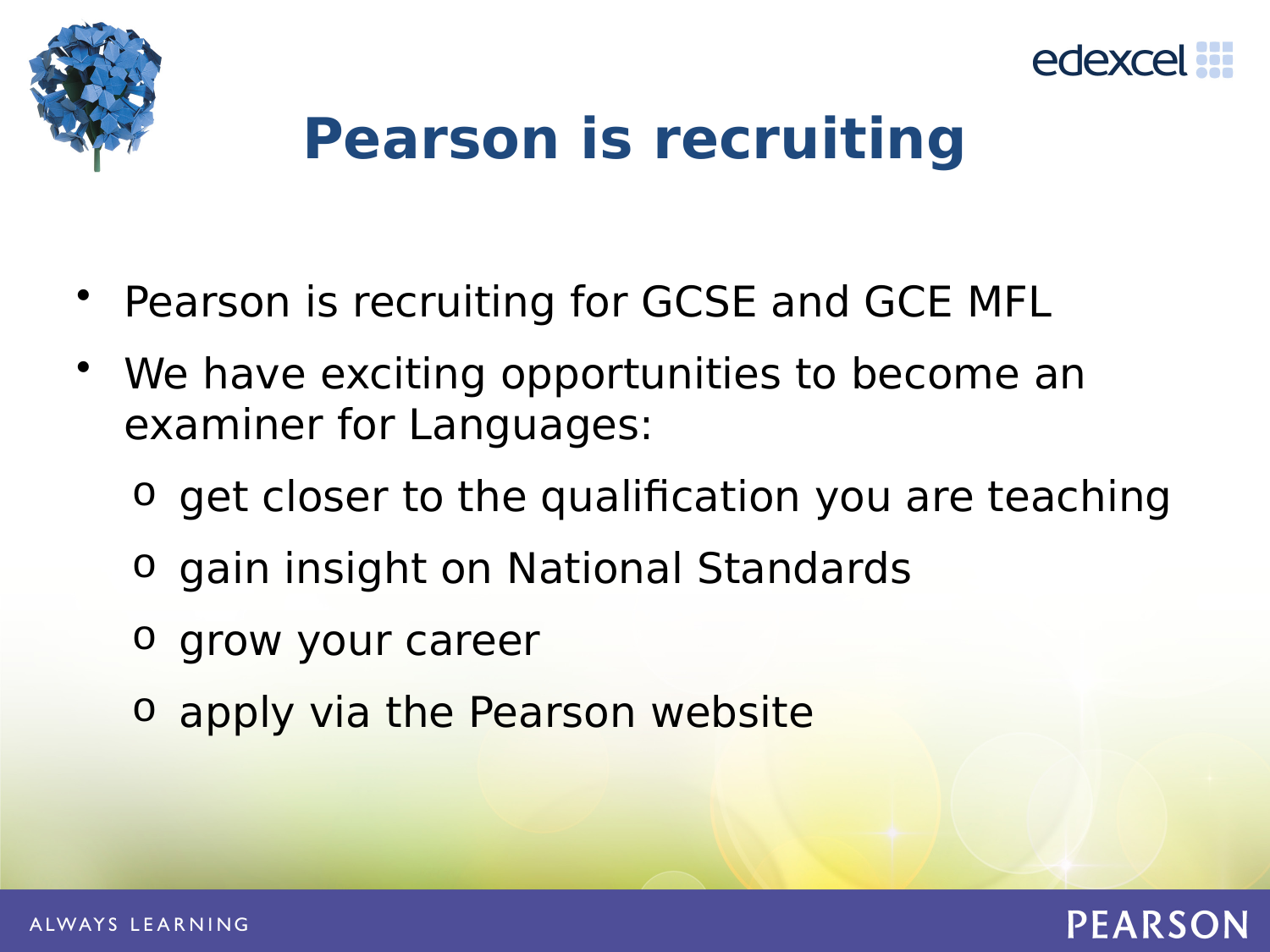

# Pearson is recruiting
Pearson is recruiting for GCSE and GCE MFL
We have exciting opportunities to become an examiner for Languages:
get closer to the qualification you are teaching
gain insight on National Standards
grow your career
apply via the Pearson website